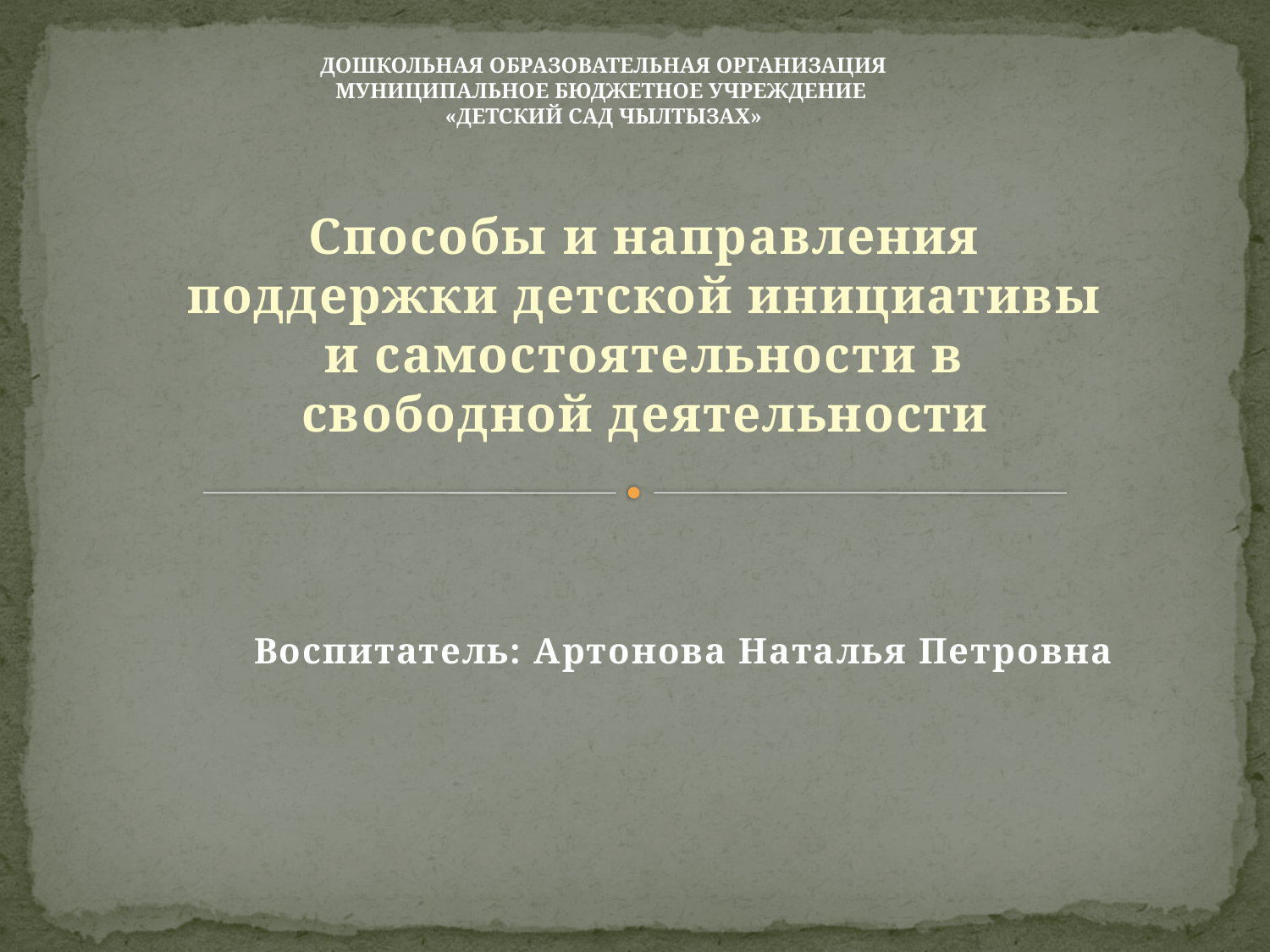

ДОШКОЛЬНАЯ ОБРАЗОВАТЕЛЬНАЯ ОРГАНИЗАЦИЯ
МУНИЦИПАЛЬНОЕ БЮДЖЕТНОЕ УЧРЕЖДЕНИЕ
«ДЕТСКИЙ САД ЧЫЛТЫЗАХ»

#
Способы и направления поддержки детской инициативы и самостоятельности в свободной деятельности

  Воспитатель: Артонова Наталья Петровна